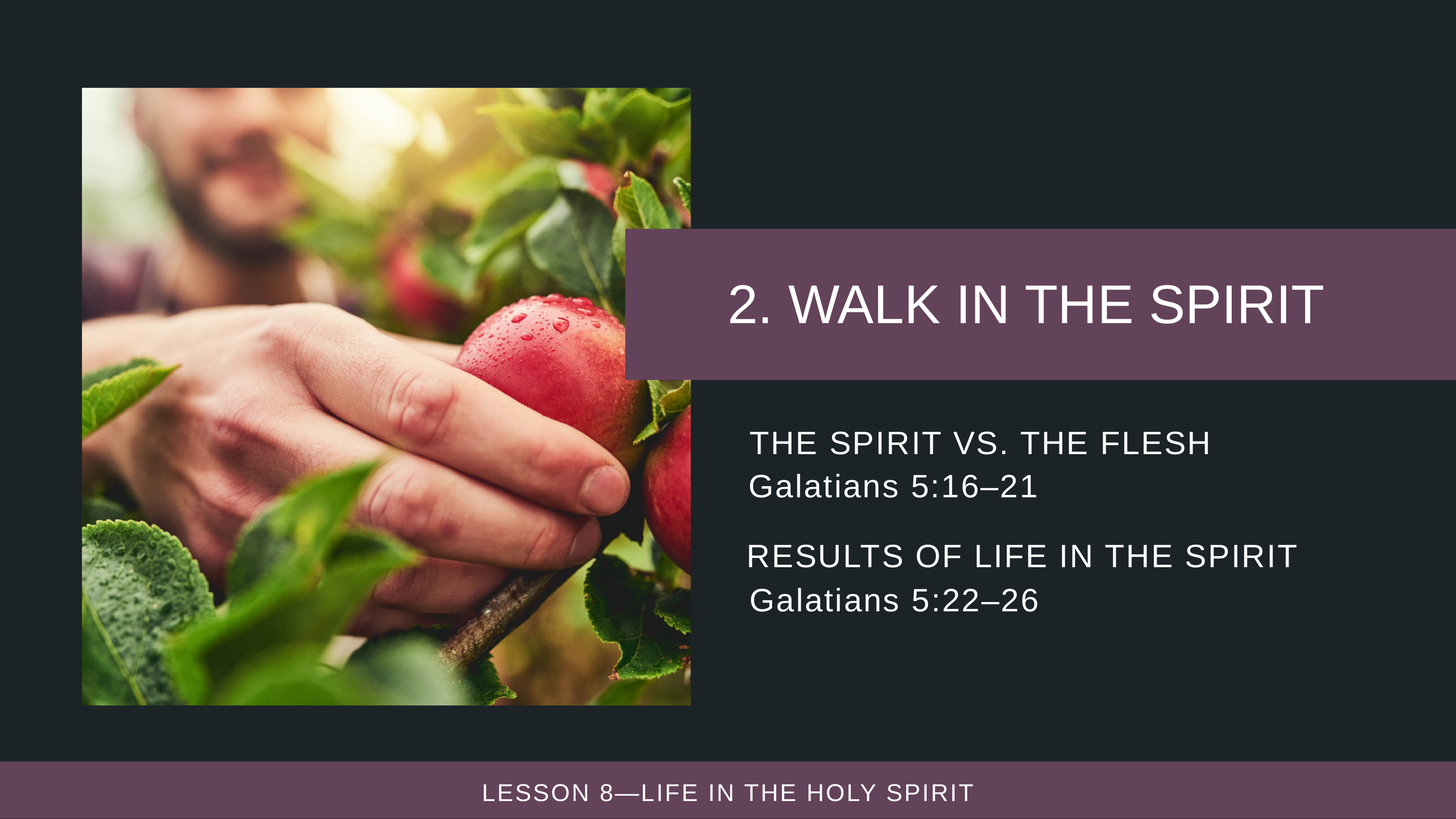

THE SPIRIT VS. THE FLESH
Galatians 5:16–21
RESULTS OF LIFE IN THE SPIRIT
Galatians 5:22–26